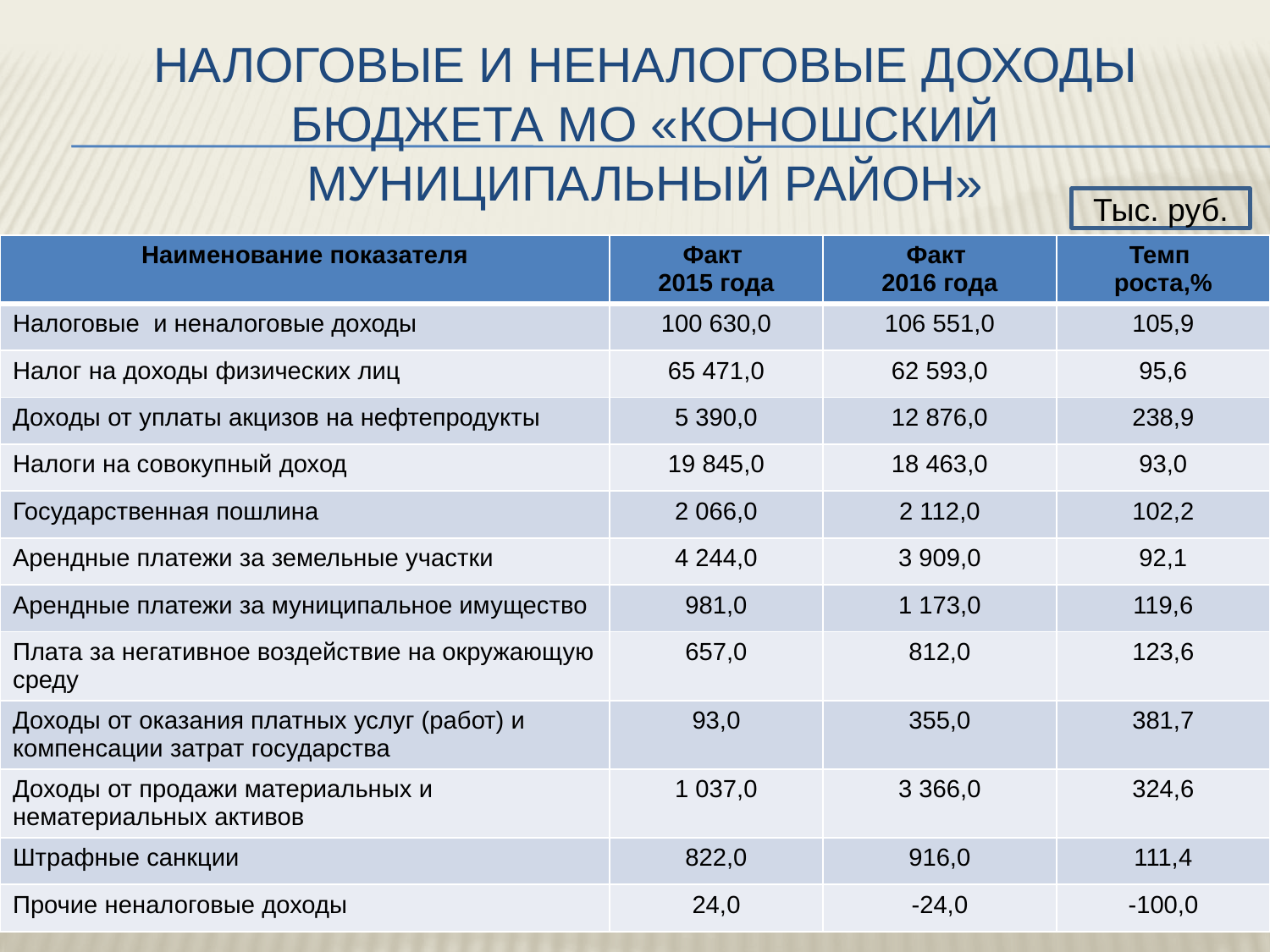

# НАЛОГОВЫЕ И НЕНАЛОГОВЫЕ ДОХОДЫ БЮДЖЕТА МО «КОНОШСКИЙ МУНИЦИПАЛЬНЫЙ РАЙОН»
Тыс. руб.
| Наименование показателя | Факт 2015 года | Факт 2016 года | Темп роста,% |
| --- | --- | --- | --- |
| Налоговые и неналоговые доходы | 100 630,0 | 106 551,0 | 105,9 |
| Налог на доходы физических лиц | 65 471,0 | 62 593,0 | 95,6 |
| Доходы от уплаты акцизов на нефтепродукты | 5 390,0 | 12 876,0 | 238,9 |
| Налоги на совокупный доход | 19 845,0 | 18 463,0 | 93,0 |
| Государственная пошлина | 2 066,0 | 2 112,0 | 102,2 |
| Арендные платежи за земельные участки | 4 244,0 | 3 909,0 | 92,1 |
| Арендные платежи за муниципальное имущество | 981,0 | 1 173,0 | 119,6 |
| Плата за негативное воздействие на окружающую среду | 657,0 | 812,0 | 123,6 |
| Доходы от оказания платных услуг (работ) и компенсации затрат государства | 93,0 | 355,0 | 381,7 |
| Доходы от продажи материальных и нематериальных активов | 1 037,0 | 3 366,0 | 324,6 |
| Штрафные санкции | 822,0 | 916,0 | 111,4 |
| Прочие неналоговые доходы | 24,0 | -24,0 | -100,0 |